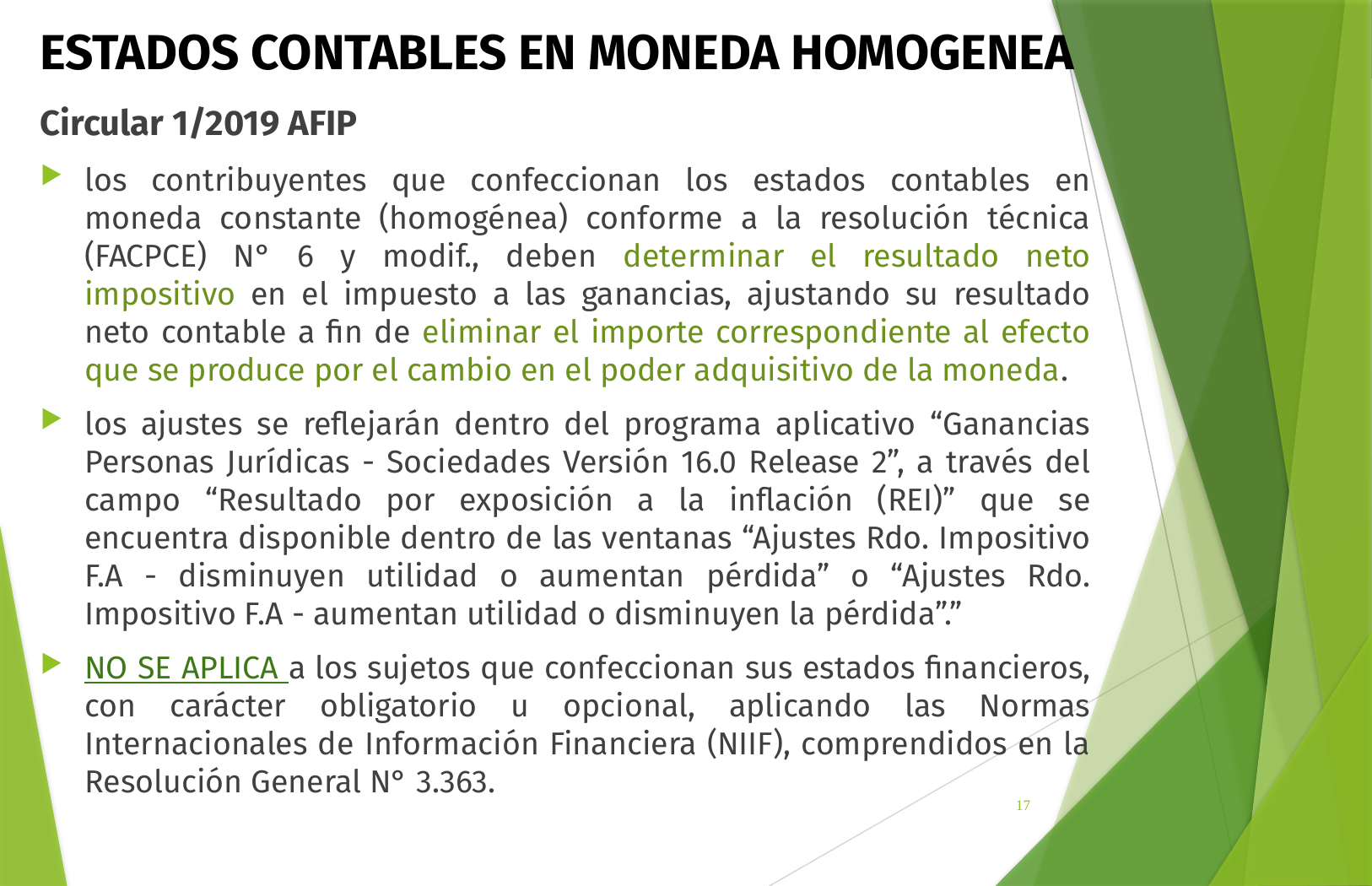

# ESTADOS CONTABLES EN MONEDA HOMOGENEA
Circular 1/2019 AFIP
los contribuyentes que confeccionan los estados contables en moneda constante (homogénea) conforme a la resolución técnica (FACPCE) N° 6 y modif., deben determinar el resultado neto impositivo en el impuesto a las ganancias, ajustando su resultado neto contable a fin de eliminar el importe correspondiente al efecto que se produce por el cambio en el poder adquisitivo de la moneda.
los ajustes se reflejarán dentro del programa aplicativo “Ganancias Personas Jurídicas - Sociedades Versión 16.0 Release 2”, a través del campo “Resultado por exposición a la inflación (REI)” que se encuentra disponible dentro de las ventanas “Ajustes Rdo. Impositivo F.A - disminuyen utilidad o aumentan pérdida” o “Ajustes Rdo. Impositivo F.A - aumentan utilidad o disminuyen la pérdida”.”
NO SE APLICA a los sujetos que confeccionan sus estados financieros, con carácter obligatorio u opcional, aplicando las Normas Internacionales de Información Financiera (NIIF), comprendidos en la Resolución General N° 3.363.

17